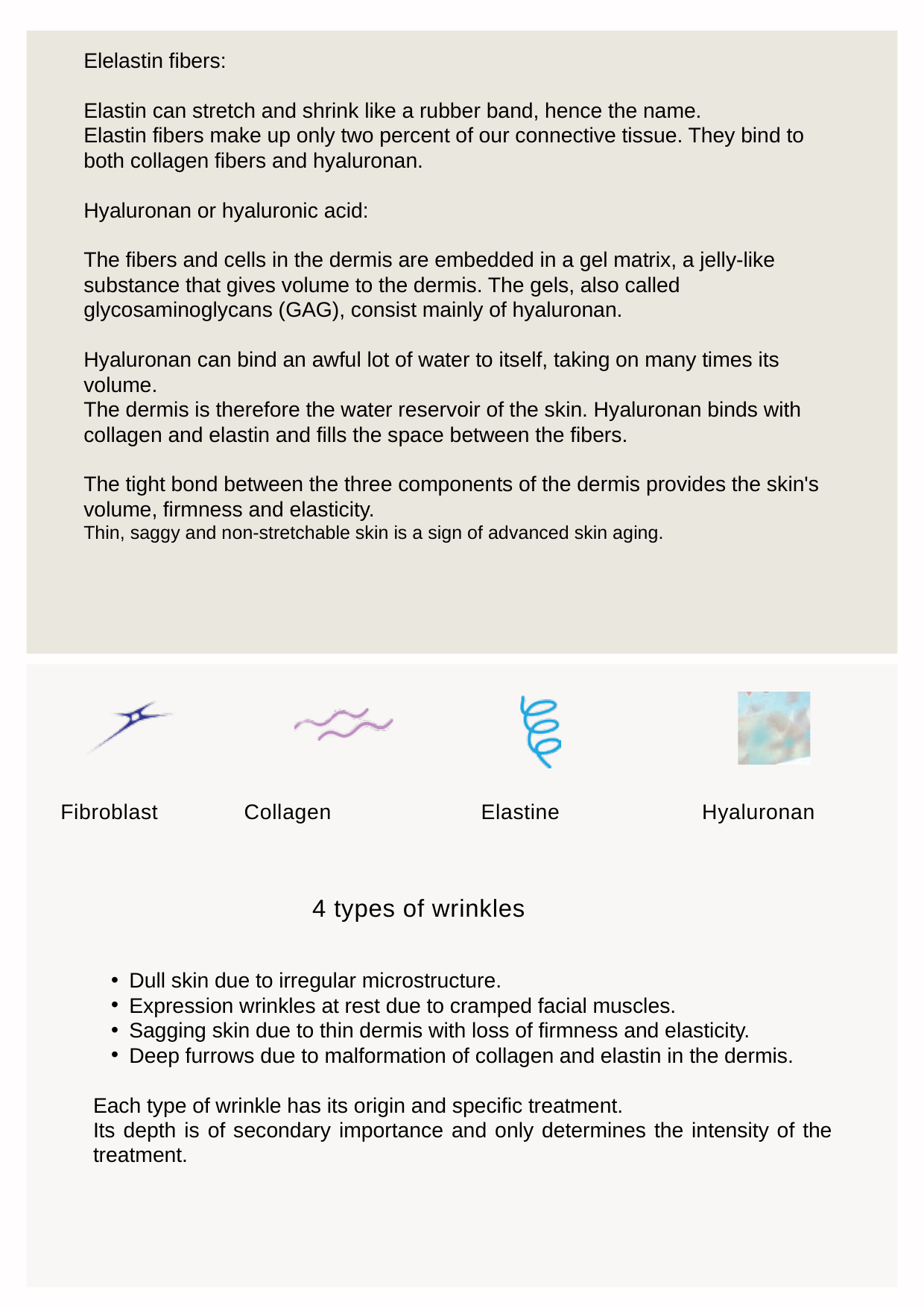

Elelastin fibers:

Elastin can stretch and shrink like a rubber band, hence the name.
Elastin fibers make up only two percent of our connective tissue. They bind to both collagen fibers and hyaluronan.

Hyaluronan or hyaluronic acid:

The fibers and cells in the dermis are embedded in a gel matrix, a jelly-like substance that gives volume to the dermis. The gels, also called glycosaminoglycans (GAG), consist mainly of hyaluronan.

Hyaluronan can bind an awful lot of water to itself, taking on many times its volume.
The dermis is therefore the water reservoir of the skin. Hyaluronan binds with collagen and elastin and fills the space between the fibers.

The tight bond between the three components of the dermis provides the skin's volume, firmness and elasticity.
Thin, saggy and non-stretchable skin is a sign of advanced skin aging.

Fibroblast
Collagen
Elastine
Hyaluronan
4 types of wrinkles
Dull skin due to irregular microstructure.
Expression wrinkles at rest due to cramped facial muscles.
Sagging skin due to thin dermis with loss of firmness and elasticity.
Deep furrows due to malformation of collagen and elastin in the dermis.

Each type of wrinkle has its origin and specific treatment.
Its depth is of secondary importance and only determines the intensity of the treatment.